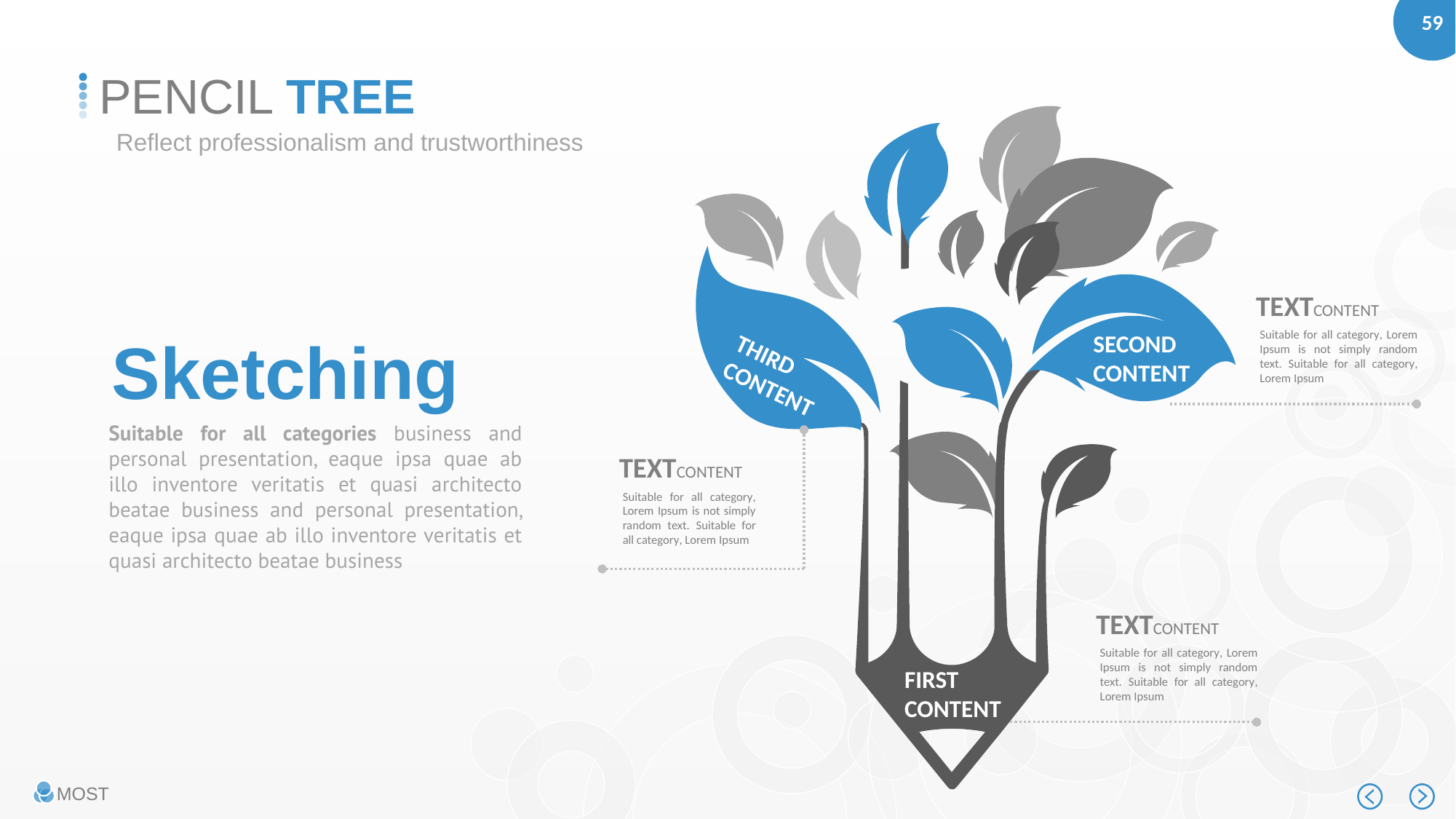

PENCIL TREE

Reflect professionalism and trustworthiness

TEXTCONTENT

Suitable for all category, Lorem Ipsum is not simply random text. Suitable for all category, Lorem Ipsum
Sketching
SECOND
CONTENT

THIRD
CONTENT

Suitable for all categories business and personal presentation, eaque ipsa quae ab illo inventore veritatis et quasi architecto beatae business and personal presentation, eaque ipsa quae ab illo inventore veritatis et quasi architecto beatae business

TEXTCONTENT

Suitable for all category, Lorem Ipsum is not simply random text. Suitable for all category, Lorem Ipsum
TEXTCONTENT

Suitable for all category, Lorem Ipsum is not simply random text. Suitable for all category, Lorem Ipsum
FIRST
CONTENT